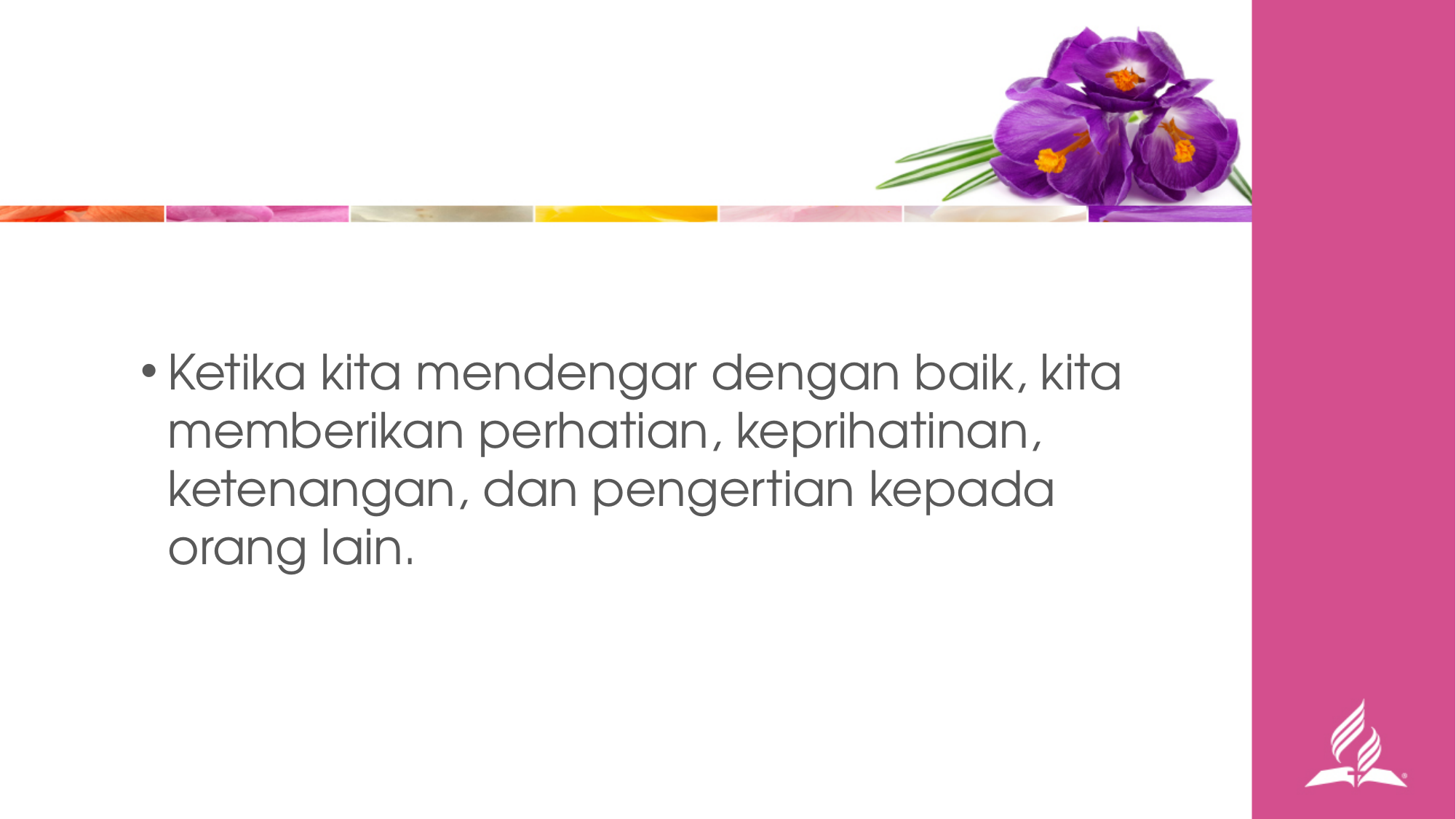

Ketika kita mendengar dengan baik, kita memberikan perhatian, keprihatinan, ketenangan, dan pengertian kepada orang lain.